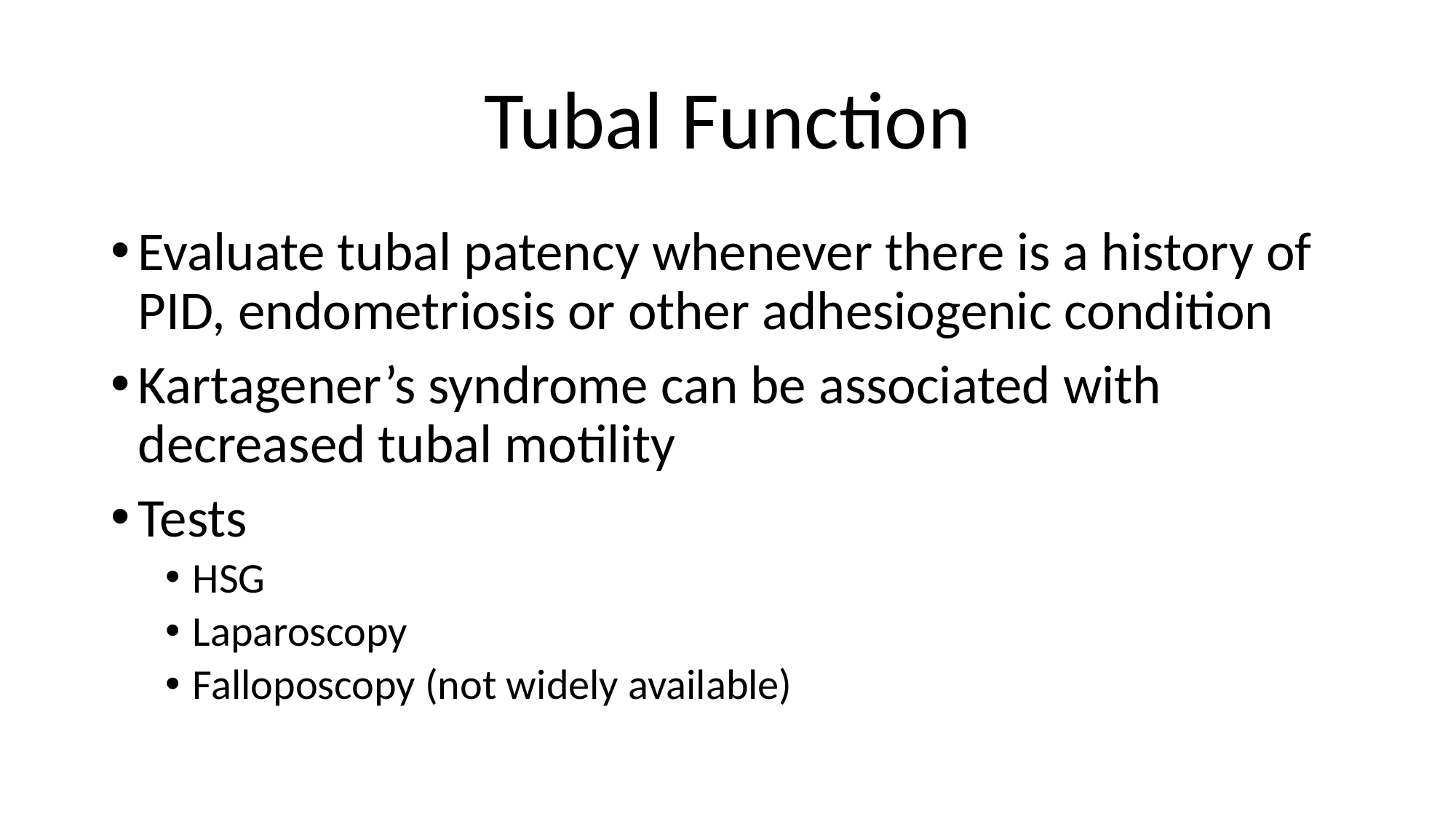

# Tubal Function
Evaluate tubal patency whenever there is a history of PID, endometriosis or other adhesiogenic condition
Kartagener’s syndrome can be associated with decreased tubal motility
Tests
HSG
Laparoscopy
Falloposcopy (not widely available)